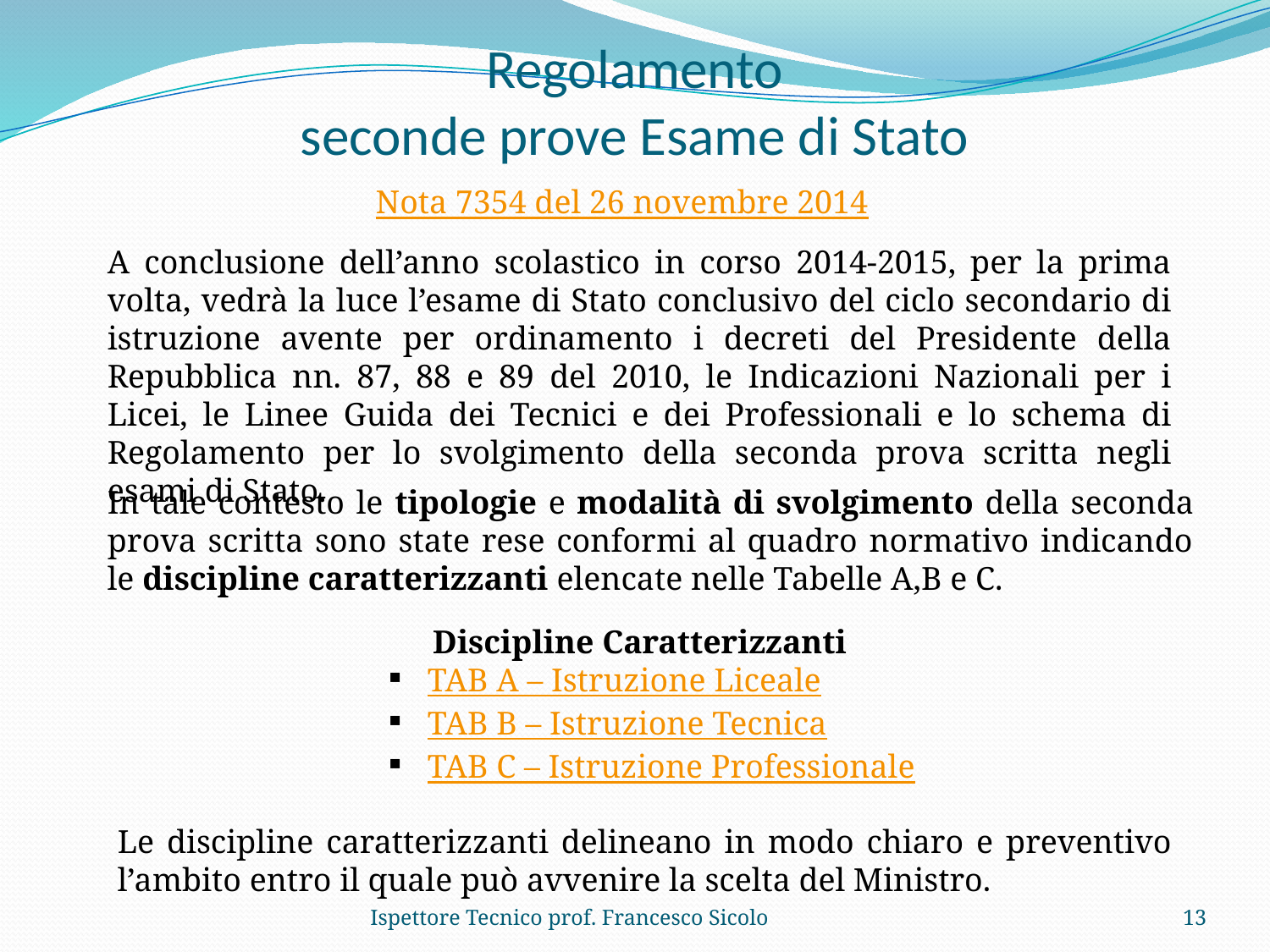

# Regolamento seconde prove Esame di Stato

Nota 7354 del 26 novembre 2014
A conclusione dell’anno scolastico in corso 2014-2015, per la prima volta, vedrà la luce l’esame di Stato conclusivo del ciclo secondario di istruzione avente per ordinamento i decreti del Presidente della Repubblica nn. 87, 88 e 89 del 2010, le Indicazioni Nazionali per i Licei, le Linee Guida dei Tecnici e dei Professionali e lo schema di Regolamento per lo svolgimento della seconda prova scritta negli esami di Stato.
In tale contesto le tipologie e modalità di svolgimento della seconda prova scritta sono state rese conformi al quadro normativo indicando le discipline caratterizzanti elencate nelle Tabelle A,B e C.
Discipline Caratterizzanti
TAB A – Istruzione Liceale
TAB B – Istruzione Tecnica
TAB C – Istruzione Professionale
Le discipline caratterizzanti delineano in modo chiaro e preventivo l’ambito entro il quale può avvenire la scelta del Ministro.
Ispettore Tecnico prof. Francesco Sicolo
13